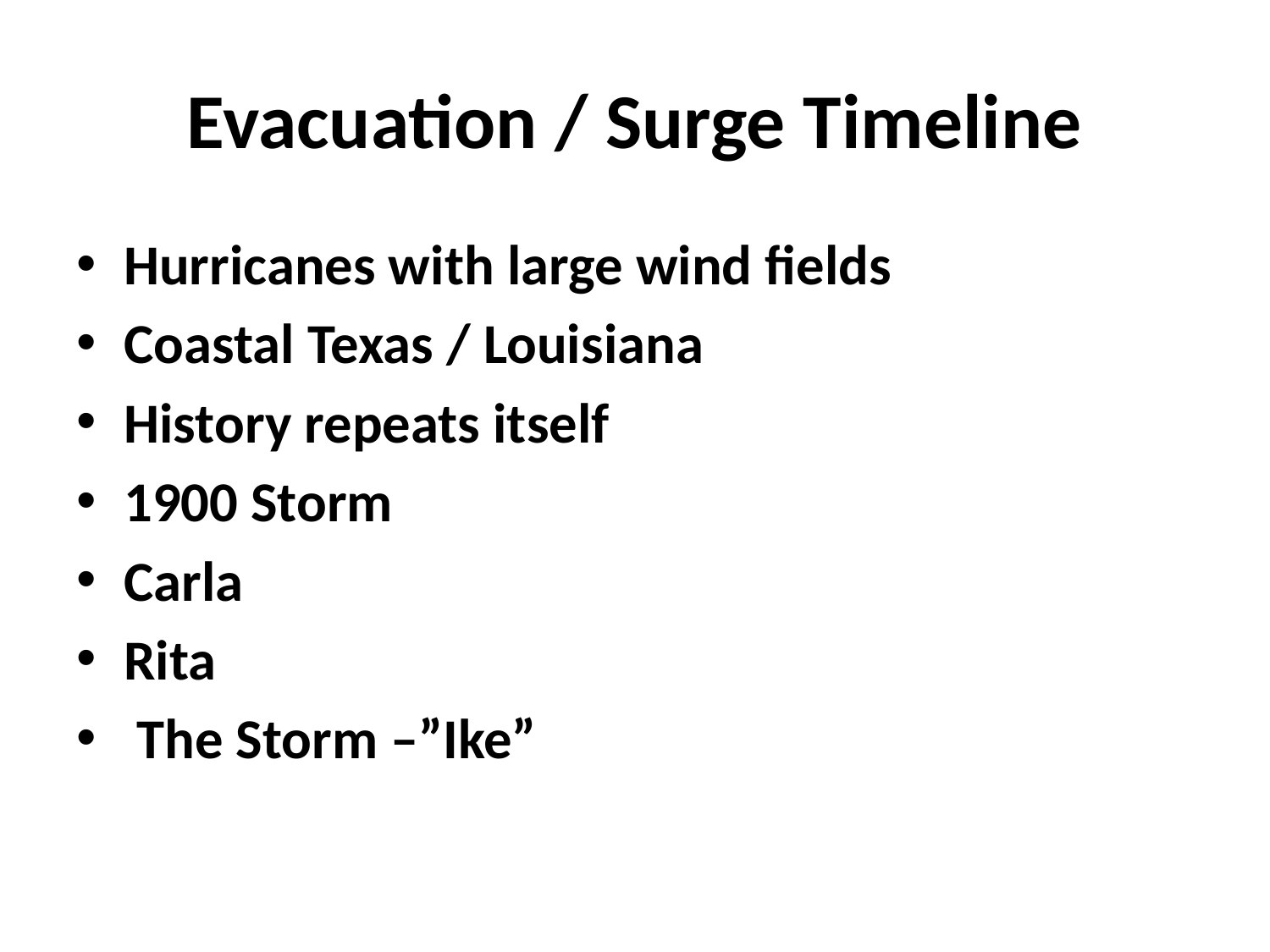

# Evacuation / Surge Timeline
Hurricanes with large wind fields
Coastal Texas / Louisiana
History repeats itself
1900 Storm
Carla
Rita
 The Storm –”Ike”